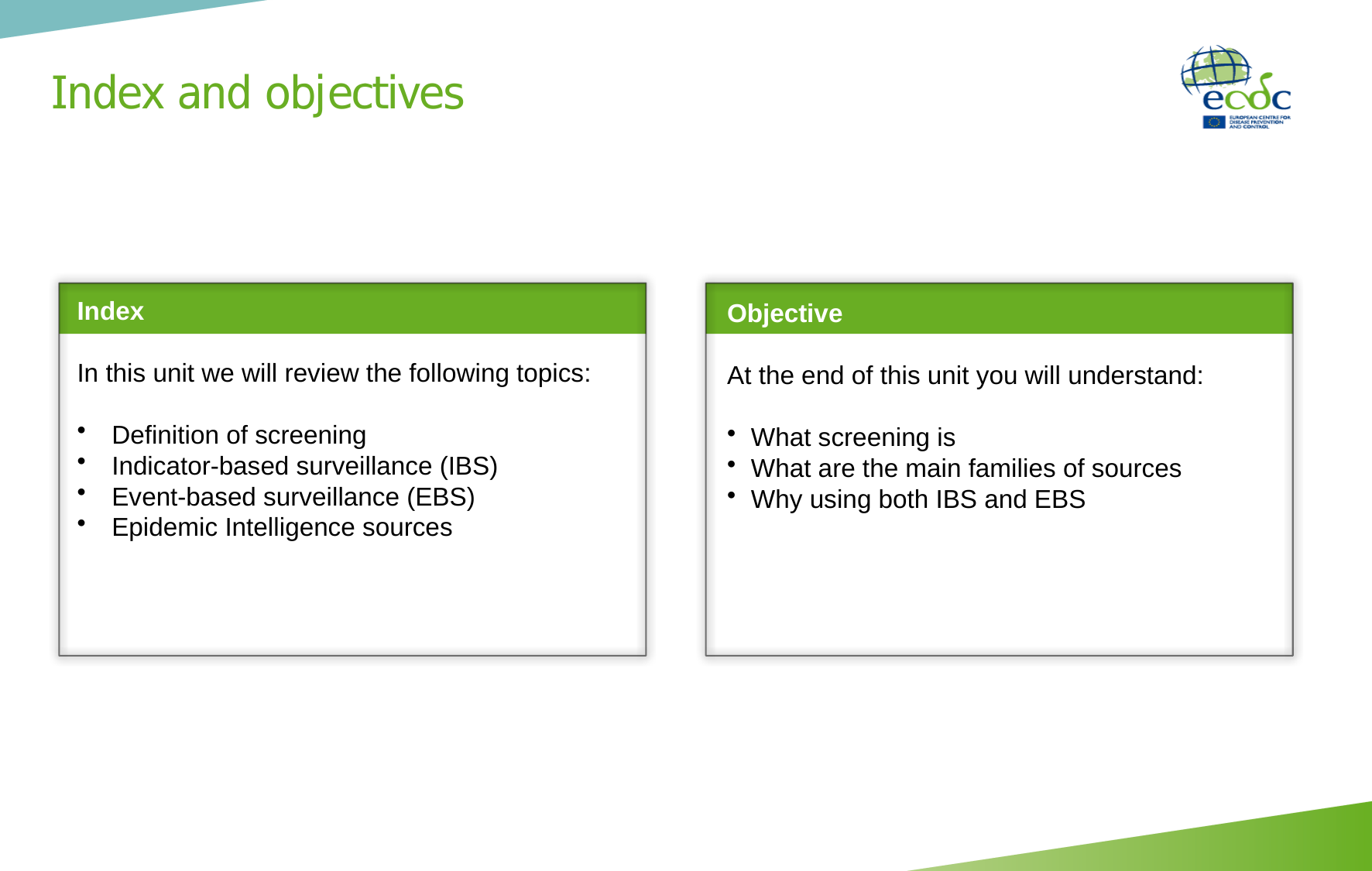

Index and objectives

Index

In this unit we will review the following topics:

 Definition of screening
 Indicator-based surveillance (IBS)
 Event-based surveillance (EBS)
 Epidemic Intelligence sources

Objective

At the end of this unit you will understand:

What screening is
What are the main families of sources
Why using both IBS and EBS